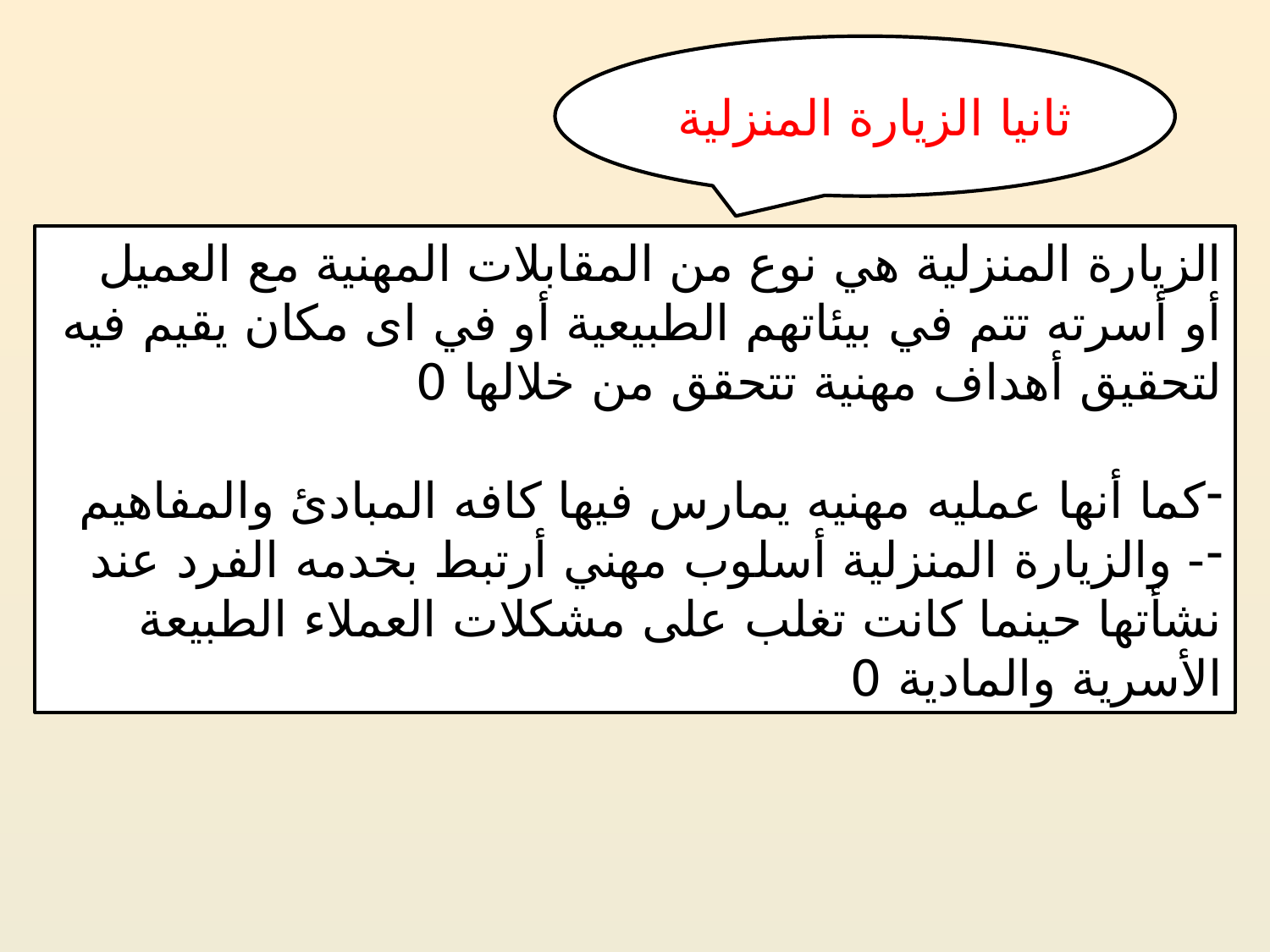

ثانيا الزيارة المنزلية
الزيارة المنزلية هي نوع من المقابلات المهنية مع العميل أو أسرته تتم في بيئاتهم الطبيعية أو في اى مكان يقيم فيه لتحقيق أهداف مهنية تتحقق من خلالها 0

كما أنها عمليه مهنيه يمارس فيها كافه المبادئ والمفاهيم
- والزيارة المنزلية أسلوب مهني أرتبط بخدمه الفرد عند نشأتها حينما كانت تغلب على مشكلات العملاء الطبيعة الأسرية والمادية 0